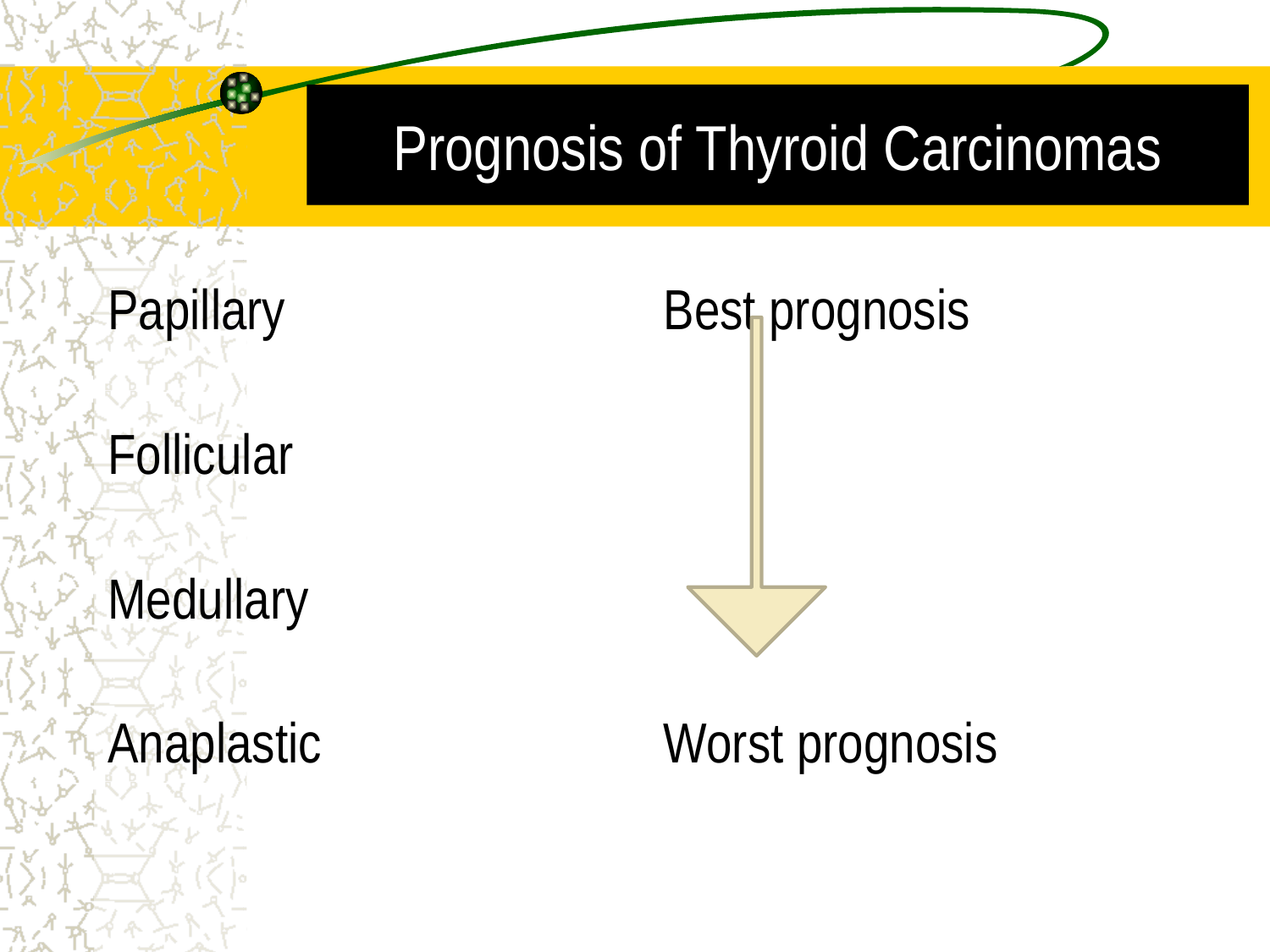

# Prognosis of Thyroid Carcinomas
Papillary			Best prognosis

Follicular

Medullary

Anaplastic			Worst prognosis